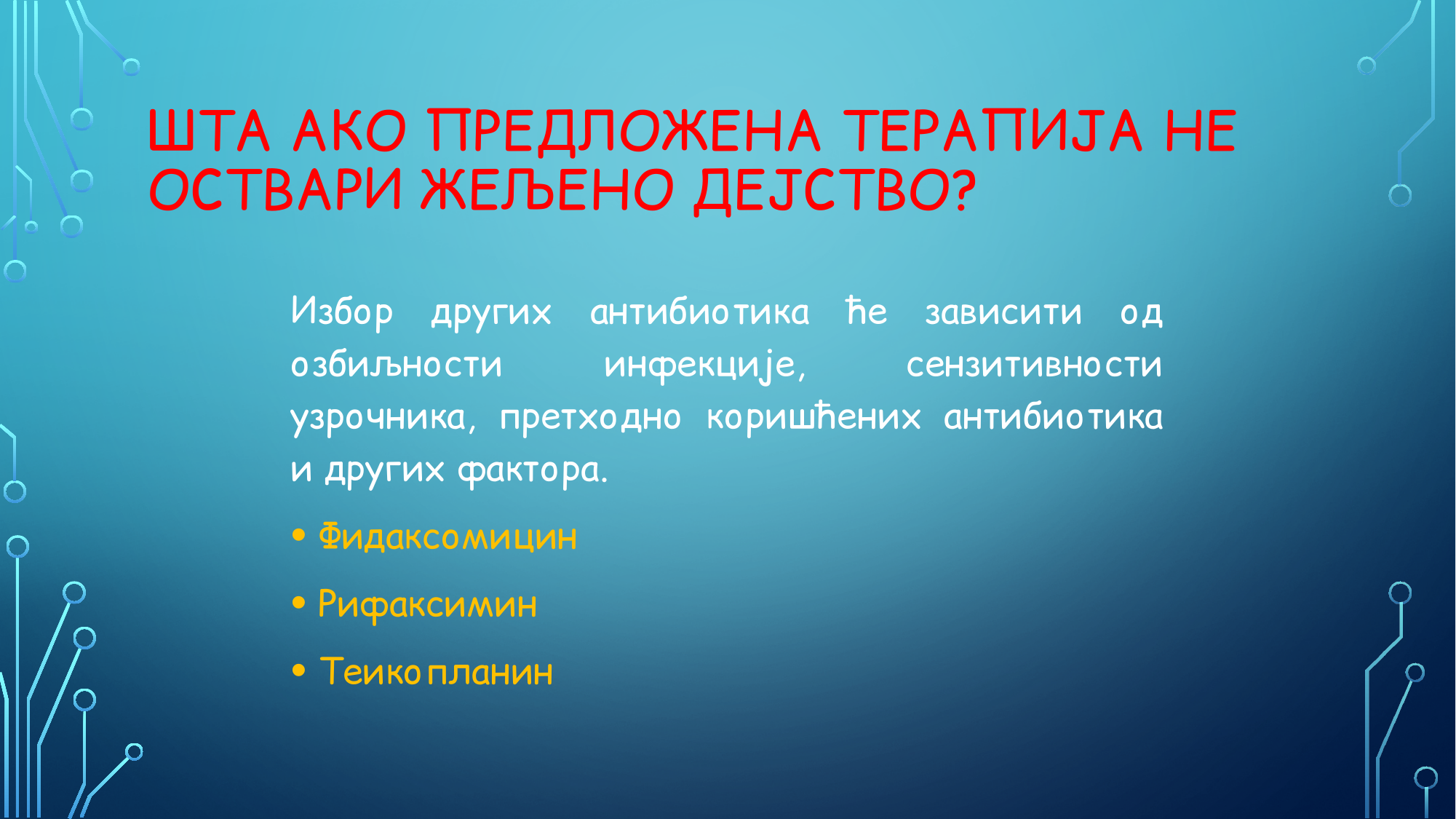

# Шта ако предложена терапија не оствари жељено дејство?
Избор других антибиотика ће зависити од озбиљности инфекције, сензитивности узрочника, претходно коришћених антибиотика и других фактора.
Фидаксомицин
Рифаксимин
Теикопланин